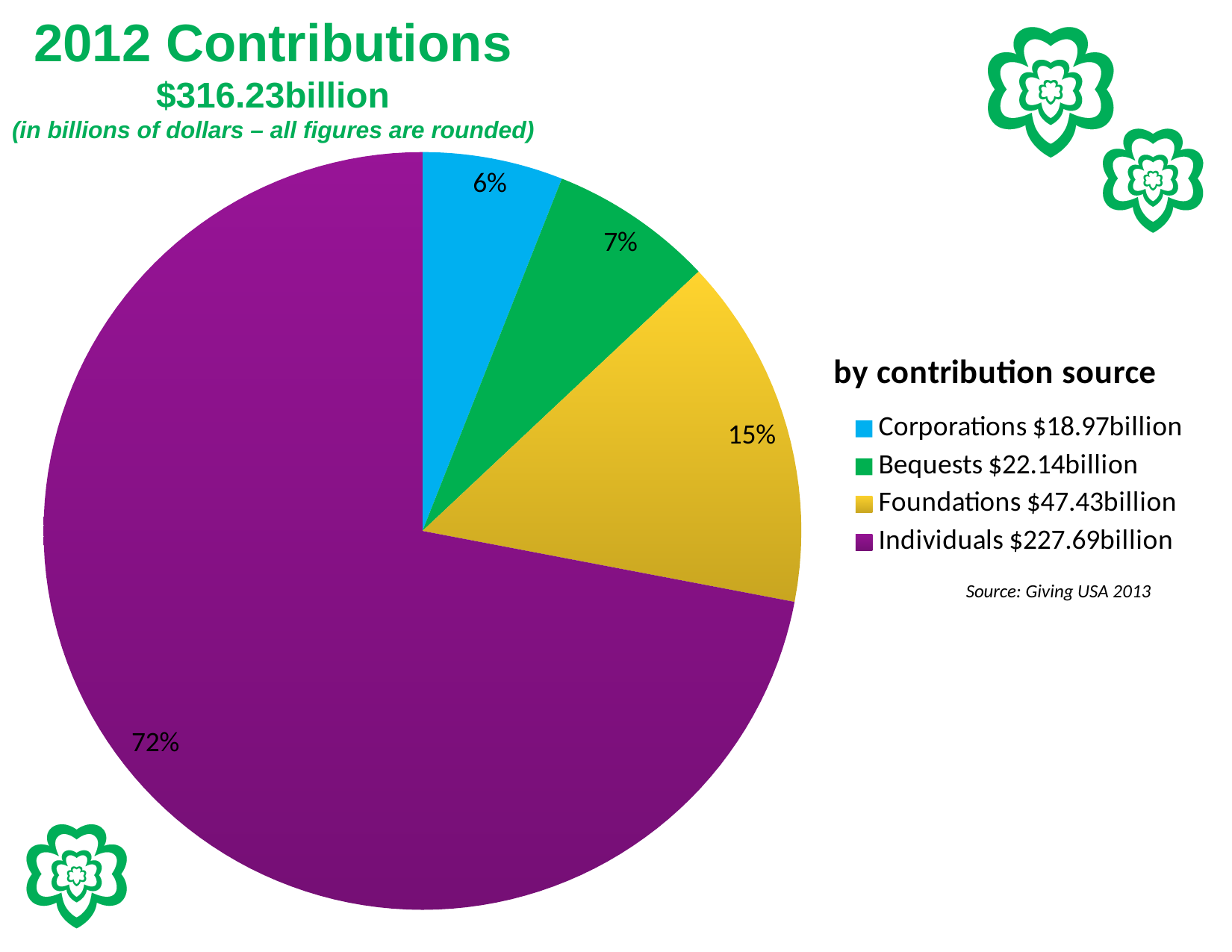

### Chart:

| Category | by contribution source |
|---|---|
| Corporations $18.97billion | 18.97 |
| Bequests $22.14billion | 22.14 |
| Foundations $47.43billion | 47.43 |
| Individuals $227.69billion | 227.69 |
# 2012 Contributions
$316.23billion
(in billions of dollars – all figures are rounded)
Source: Giving USA 2013